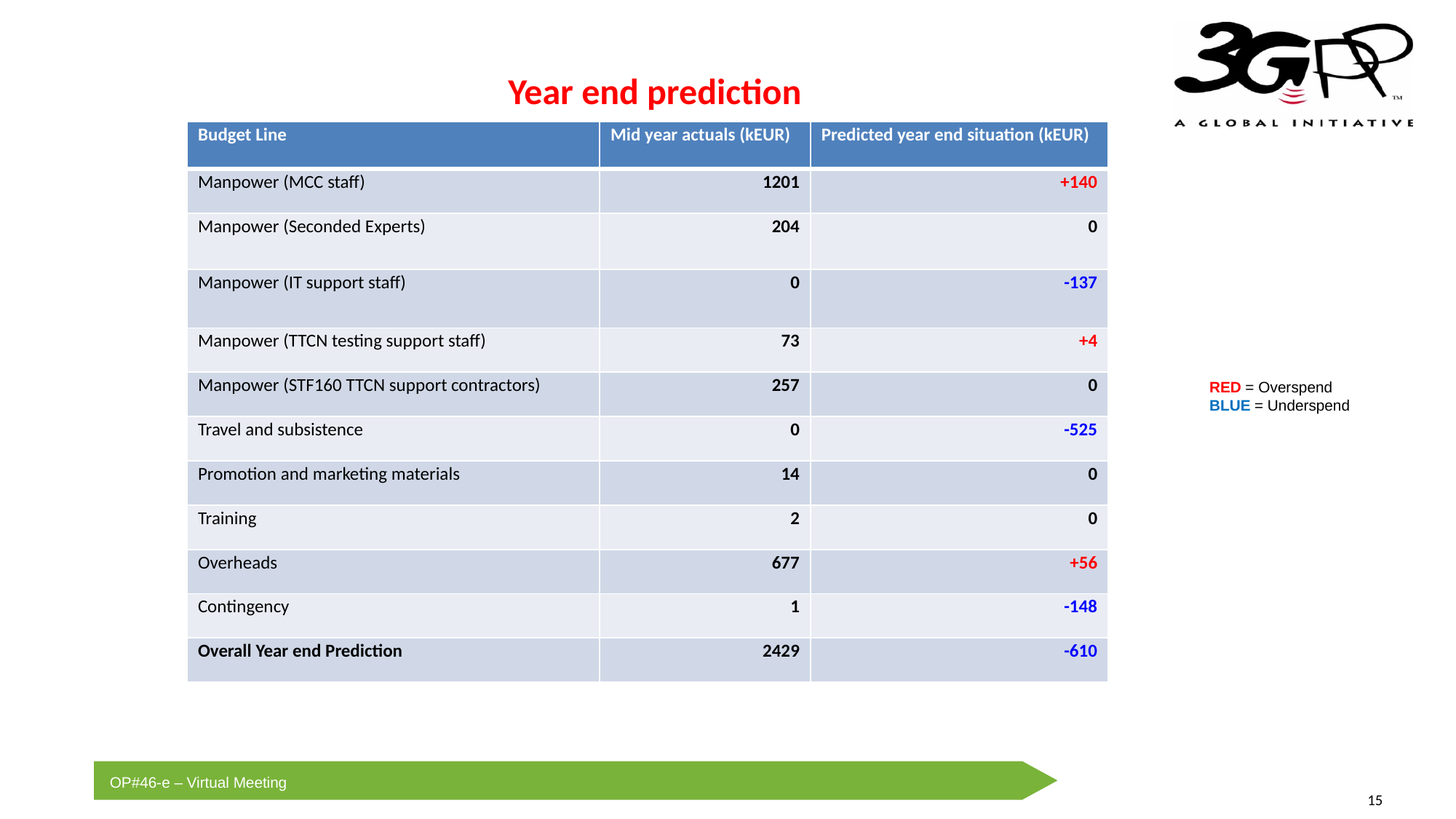

# Year end prediction
| Budget Line | Mid year actuals (kEUR) | Predicted year end situation (kEUR) |
| --- | --- | --- |
| Manpower (MCC staff) | 1201 | +140 |
| Manpower (Seconded Experts) | 204 | 0 |
| Manpower (IT support staff) | 0 | -137 |
| Manpower (TTCN testing support staff) | 73 | +4 |
| Manpower (STF160 TTCN support contractors) | 257 | 0 |
| Travel and subsistence | 0 | -525 |
| Promotion and marketing materials | 14 | 0 |
| Training | 2 | 0 |
| Overheads | 677 | +56 |
| Contingency | 1 | -148 |
| Overall Year end Prediction | 2429 | -610 |
RED = Overspend
BLUE = Underspend